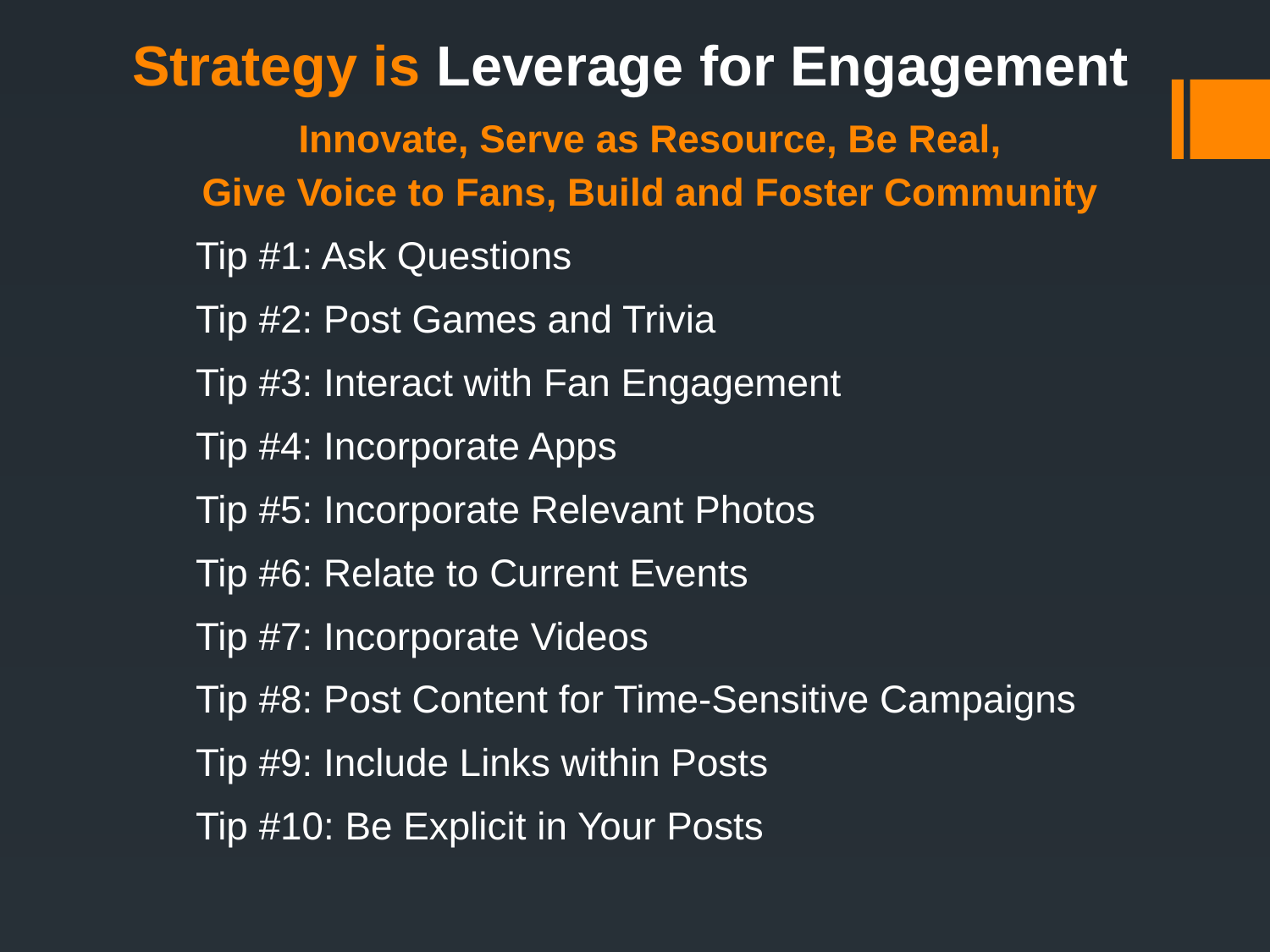

Strategy is Leverage for Engagement
Innovate, Serve as Resource, Be Real,
Give Voice to Fans, Build and Foster Community
Tip #1: Ask Questions
Tip #2: Post Games and Trivia
Tip #3: Interact with Fan Engagement
Tip #4: Incorporate Apps
Tip #5: Incorporate Relevant Photos
Tip #6: Relate to Current Events
Tip #7: Incorporate Videos
Tip #8: Post Content for Time-Sensitive Campaigns
Tip #9: Include Links within Posts
Tip #10: Be Explicit in Your Posts